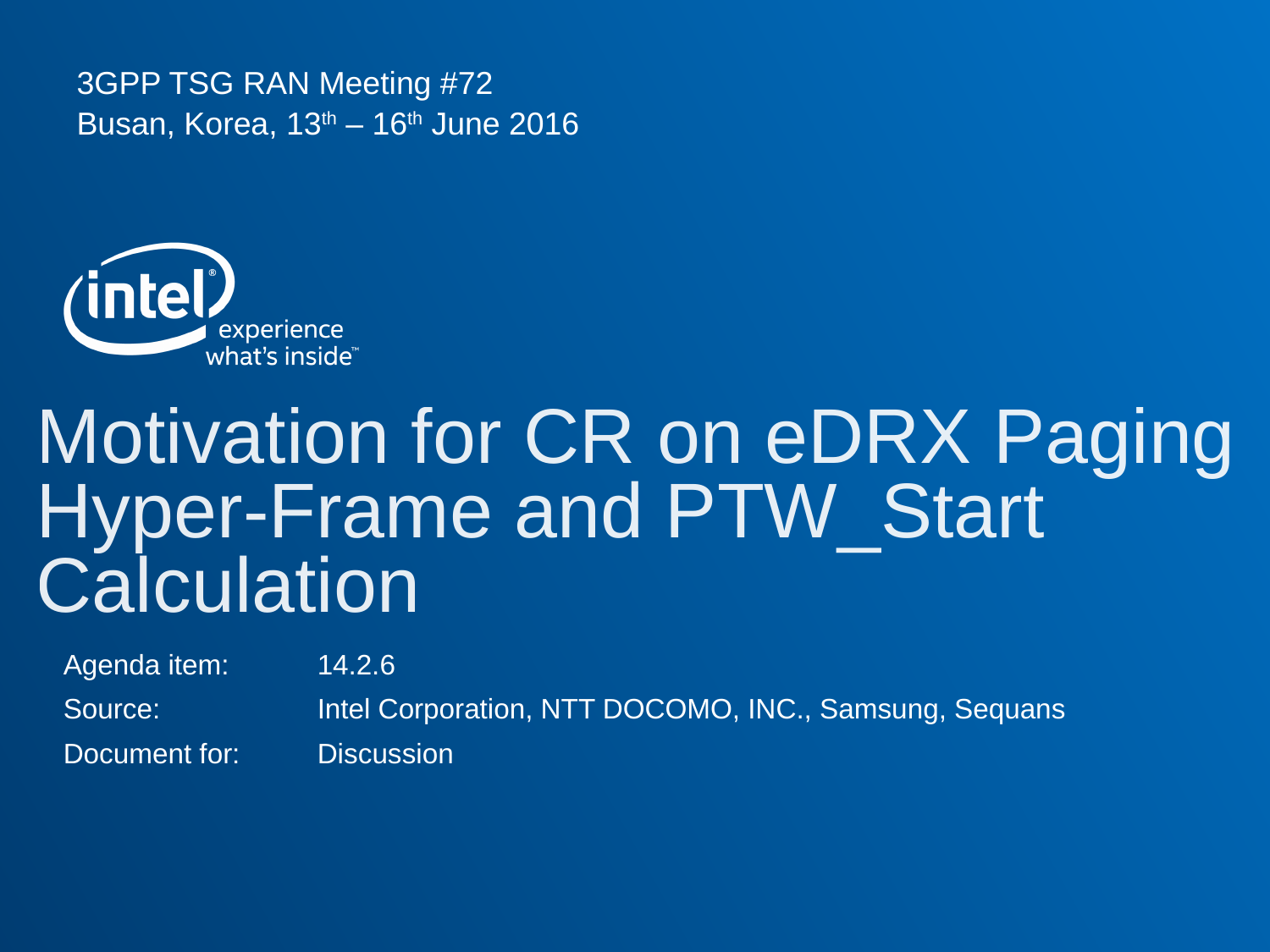

3GPP TSG RAN Meeting #72								RP-161157
Busan, Korea, 13th – 16th June 2016
# Motivation for CR on eDRX Paging Hyper-Frame and PTW_Start Calculation
Agenda item:	14.2.6
Source:		Intel Corporation, NTT DOCOMO, INC., Samsung, Sequans
Document for:	Discussion